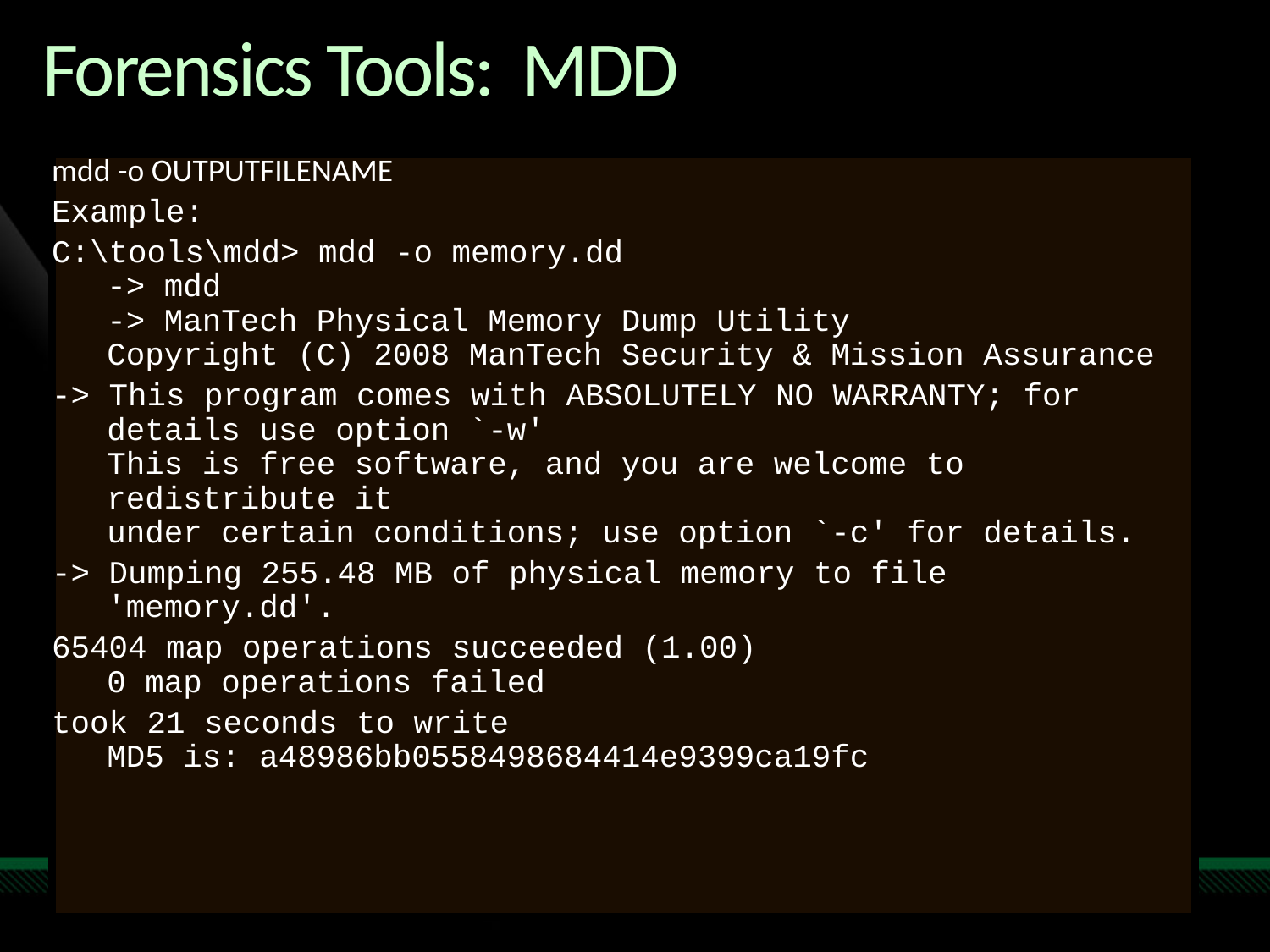

# Forensics Tools:  MDD
mdd -o OUTPUTFILENAME
Example:
C:\tools\mdd> mdd -o memory.dd
-> mdd
-> ManTech Physical Memory Dump Utility
Copyright (C) 2008 ManTech Security & Mission Assurance
-> This program comes with ABSOLUTELY NO WARRANTY; for details use option `-w'
This is free software, and you are welcome to redistribute it
under certain conditions; use option `-c' for details.
-> Dumping 255.48 MB of physical memory to file 'memory.dd'.
65404 map operations succeeded (1.00)
0 map operations failed
took 21 seconds to write
MD5 is: a48986bb0558498684414e9399ca19fc